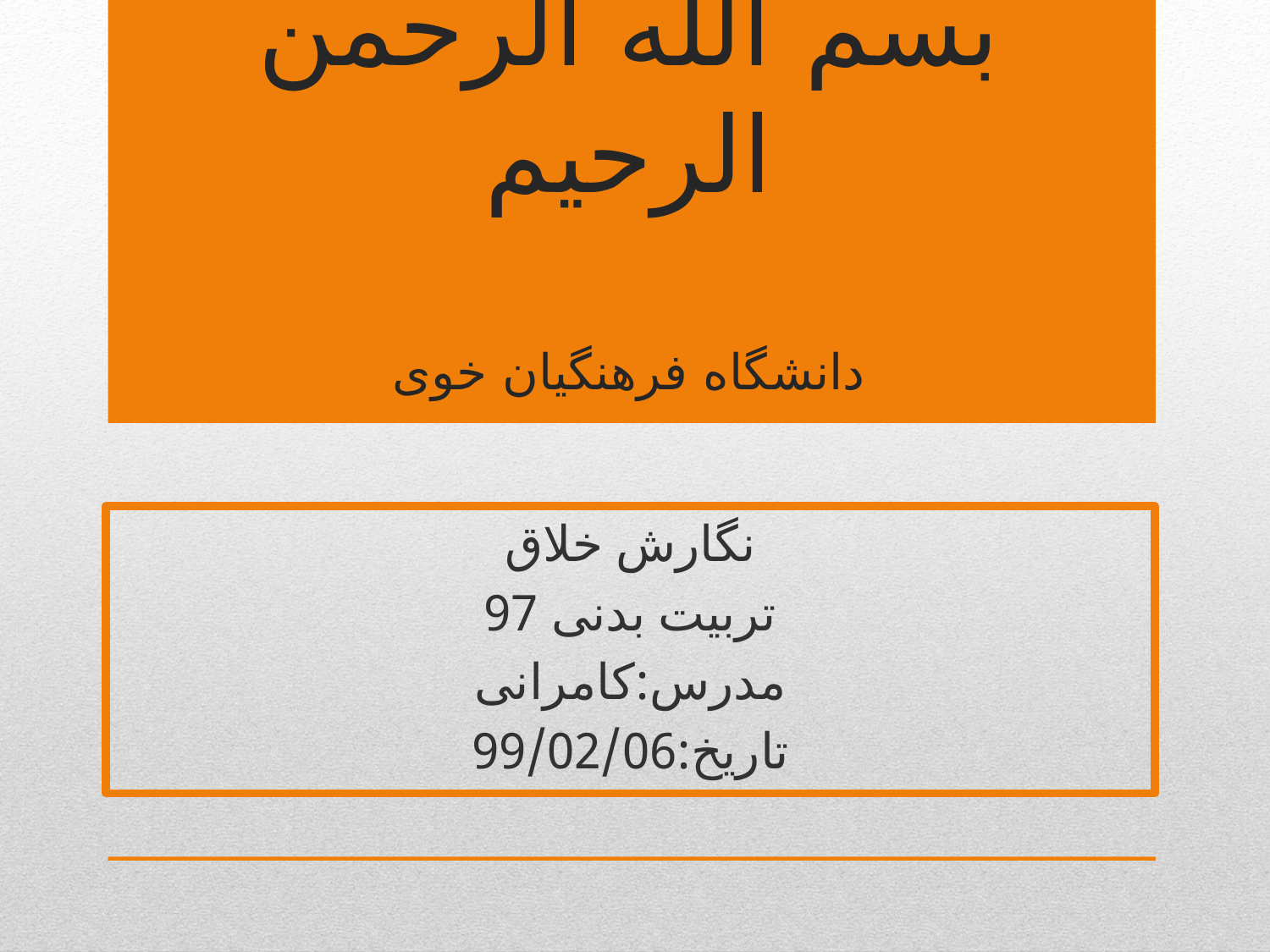

# بسم الله الرحمن الرحیم دانشگاه فرهنگیان خوی
نگارش خلاق
تربیت بدنی 97
مدرس:کامرانی
تاریخ:99/02/06